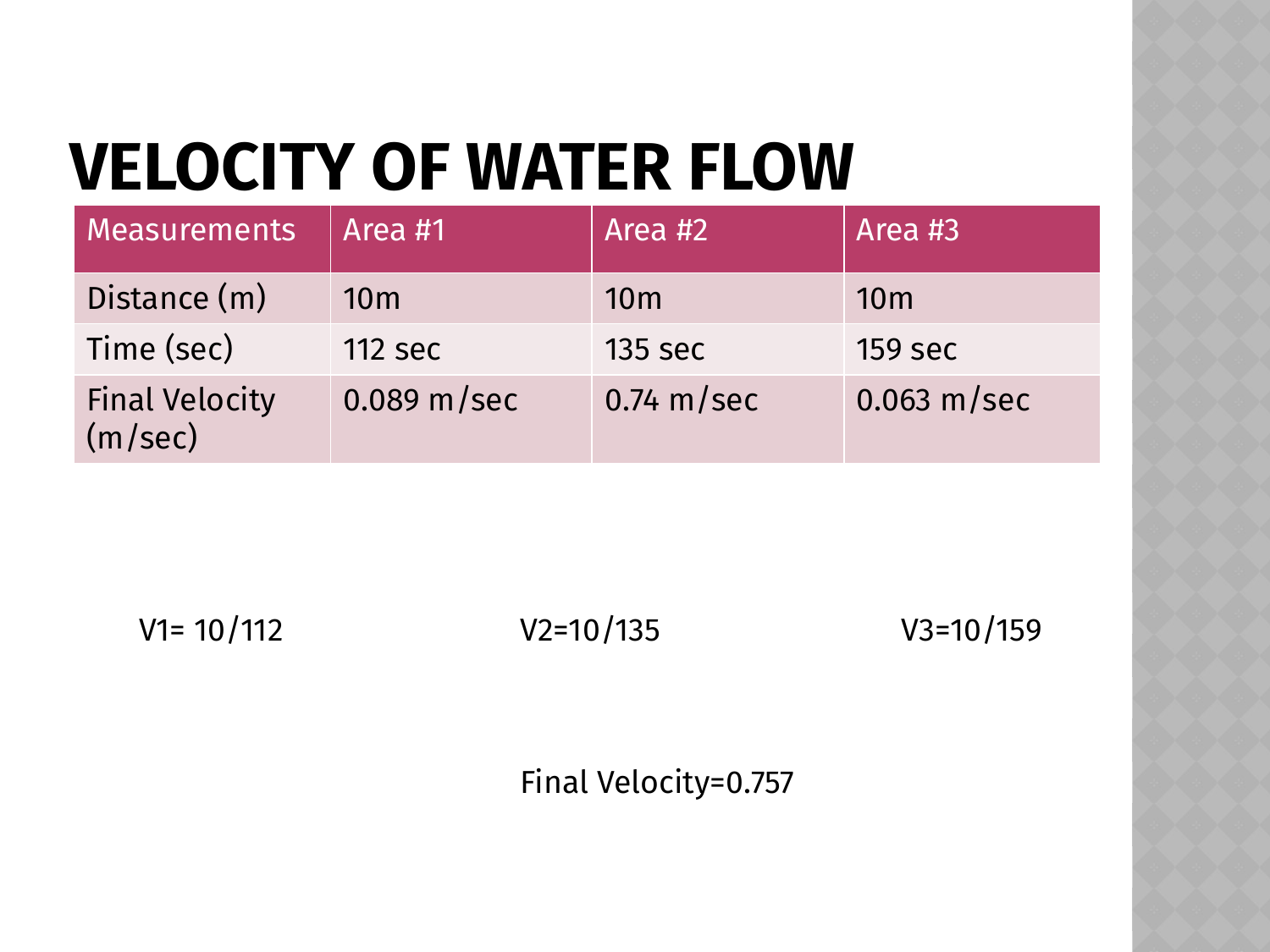

# Velocity of Water Flow
| Measurements | Area #1 | Area #2 | Area #3 |
| --- | --- | --- | --- |
| Distance (m) | 10m | 10m | 10m |
| Time (sec) | 112 sec | 135 sec | 159 sec |
| Final Velocity (m/sec) | 0.089 m/sec | 0.74 m/sec | 0.063 m/sec |
V1= 10/112		V2=10/135		V3=10/159

			Final Velocity=0.757